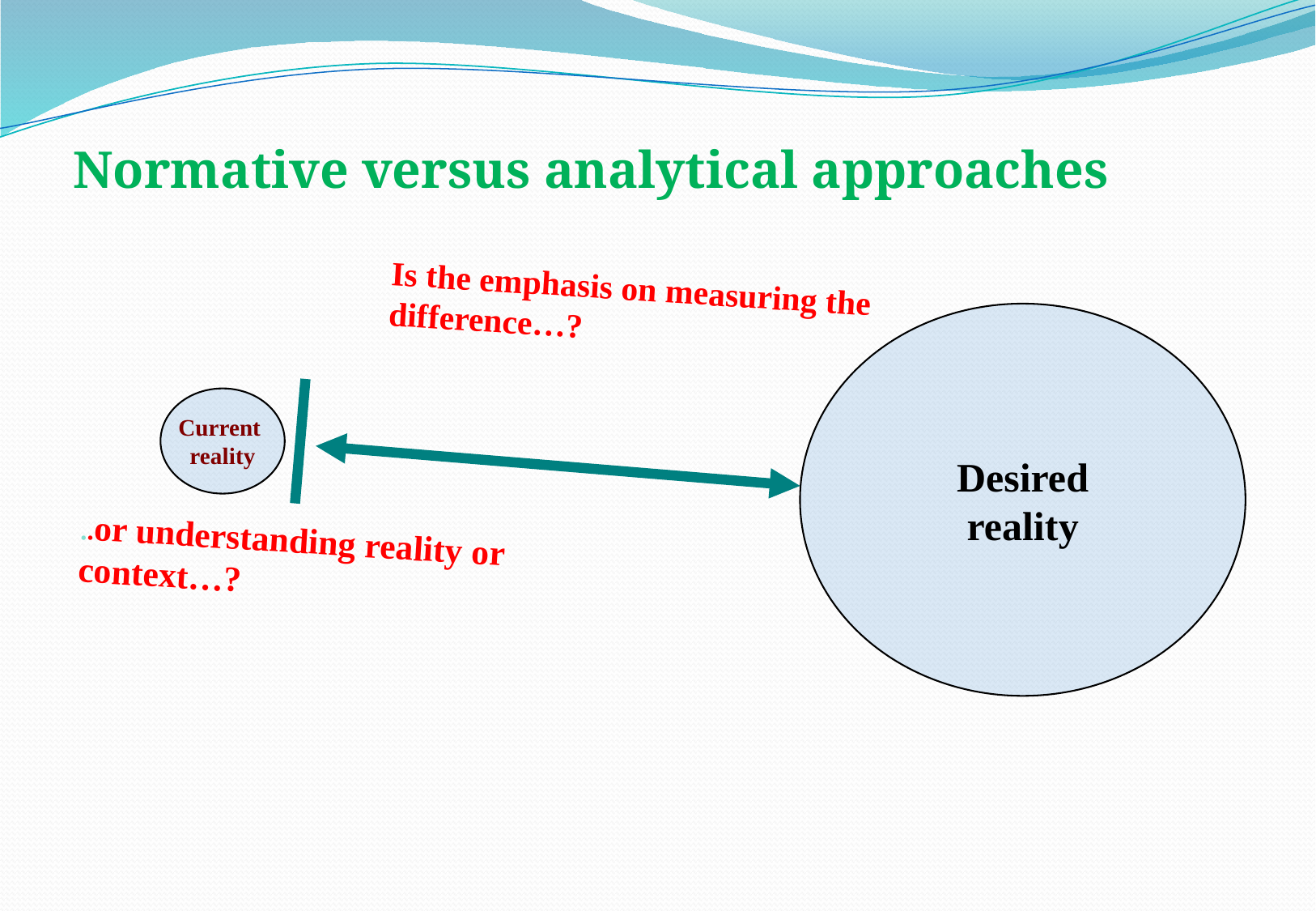

Normative versus analytical approaches

Is the emphasis on measuring the difference…?
Desired
reality

Current
reality

..or understanding reality or context…?